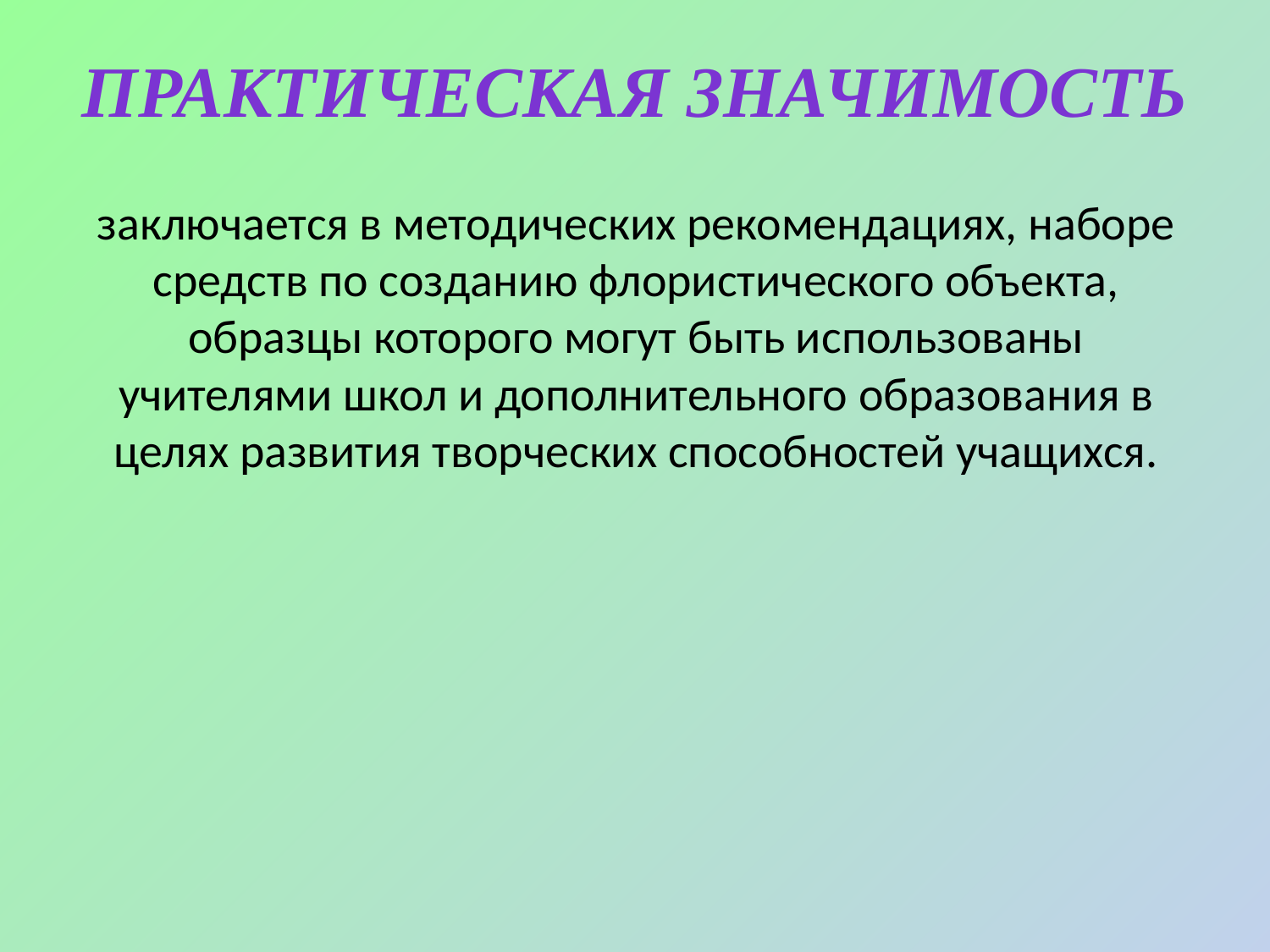

# Практическая значимость
заключается в методических рекомендациях, наборе средств по созданию флористического объекта, образцы которого могут быть использованы учителями школ и дополнительного образования в целях развития творческих способностей учащихся.